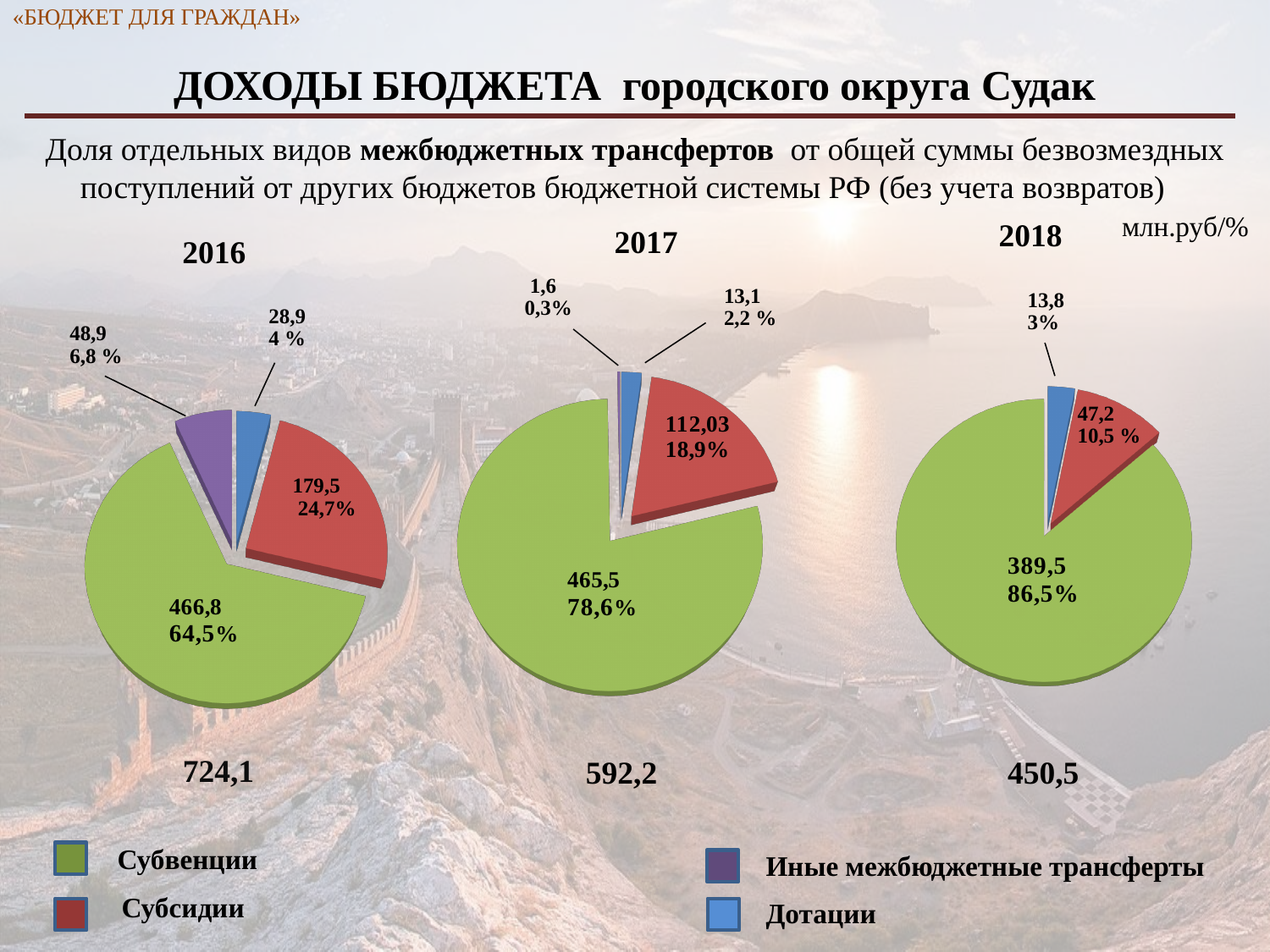

«БЮДЖЕТ ДЛЯ ГРАЖДАН»
# ДОХОДЫ БЮДЖЕТА  городского округа Судак
Доля отдельных видов межбюджетных трансфертов  от общей суммы безвозмездных поступлений от других бюджетов бюджетной системы РФ (без учета возвратов)
                                                                                                                                                         млн.руб/%

[unsupported chart]

[unsupported chart]

[unsupported chart]

592,2
450,5
Субвенции
Иные межбюджетные трансферты

Субсидии
Дотации